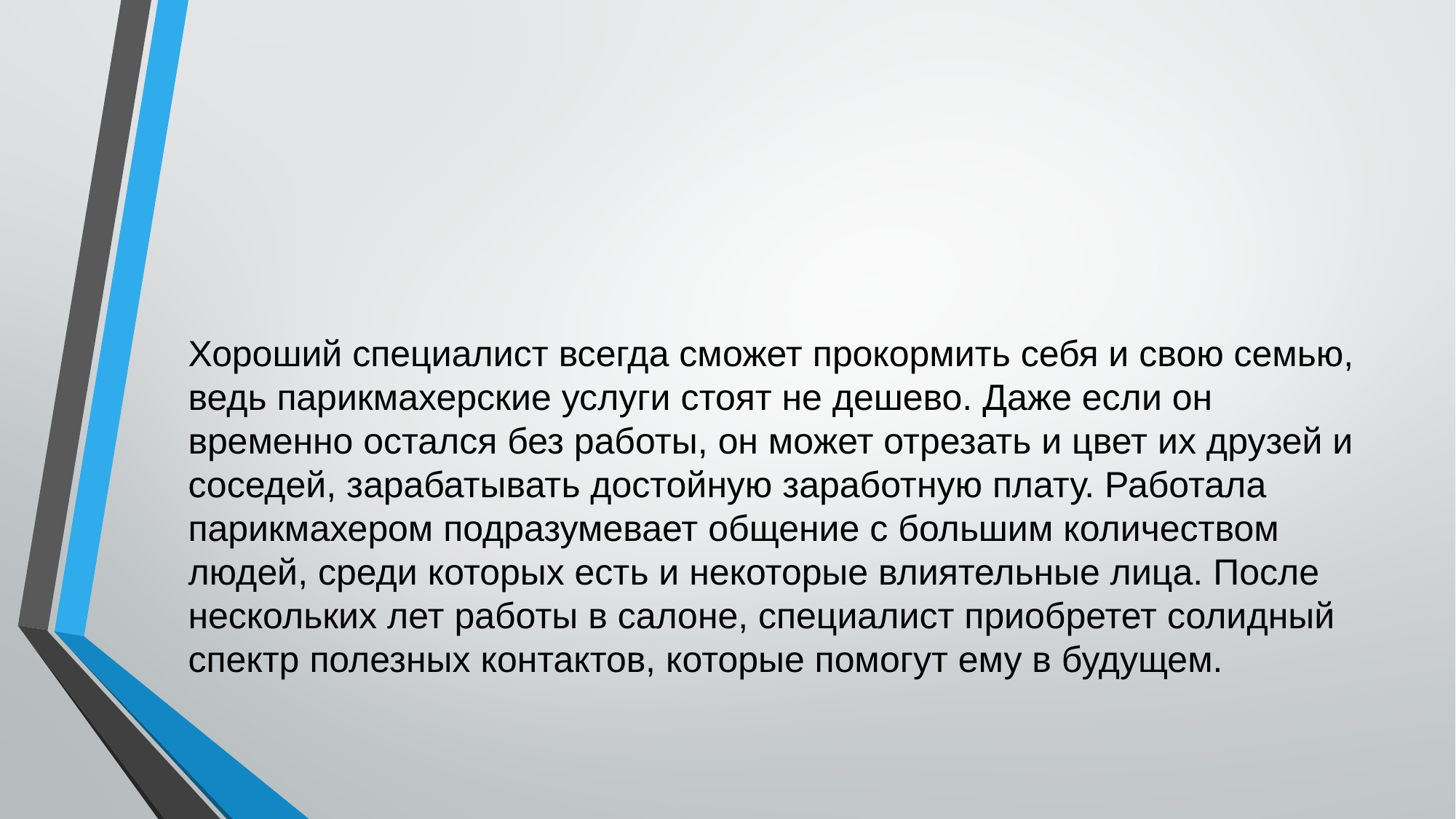

Хороший специалист всегда сможет прокормить себя и свою семью, ведь парикмахерские услуги стоят не дешево. Даже если он временно остался без работы, он может отрезать и цвет их друзей и соседей, зарабатывать достойную заработную плату. Работала парикмахером подразумевает общение с большим количеством людей, среди которых есть и некоторые влиятельные лица. После нескольких лет работы в салоне, специалист приобретет солидный спектр полезных контактов, которые помогут ему в будущем.